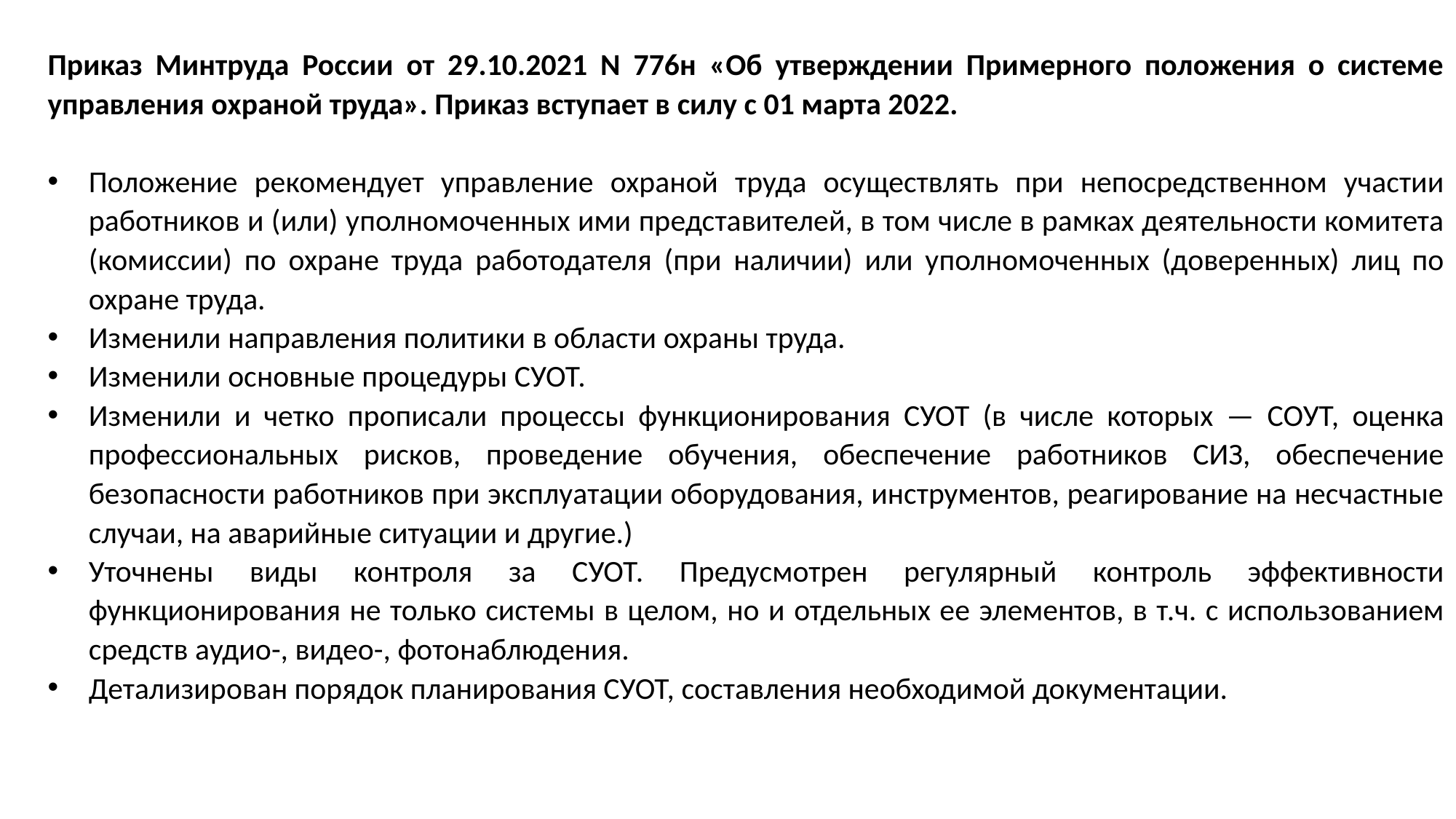

Приказ Минтруда России от 29.10.2021 N 776н «Об утверждении Примерного положения о системе управления охраной труда». Приказ вступает в силу с 01 марта 2022.

Положение рекомендует управление охраной труда осуществлять при непосредственном участии работников и (или) уполномоченных ими представителей, в том числе в рамках деятельности комитета (комиссии) по охране труда работодателя (при наличии) или уполномоченных (доверенных) лиц по охране труда.
Изменили направления политики в области охраны труда.
Изменили основные процедуры СУОТ.
Изменили и четко прописали процессы функционирования СУОТ (в числе которых — СОУТ, оценка профессиональных рисков, проведение обучения, обеспечение работников СИЗ, обеспечение безопасности работников при эксплуатации оборудования, инструментов, реагирование на несчастные случаи, на аварийные ситуации и другие.)
Уточнены виды контроля за СУОТ. Предусмотрен регулярный контроль эффективности функционирования не только системы в целом, но и отдельных ее элементов, в т.ч. с использованием средств аудио-, видео-, фотонаблюдения.
Детализирован порядок планирования СУОТ, составления необходимой документации.